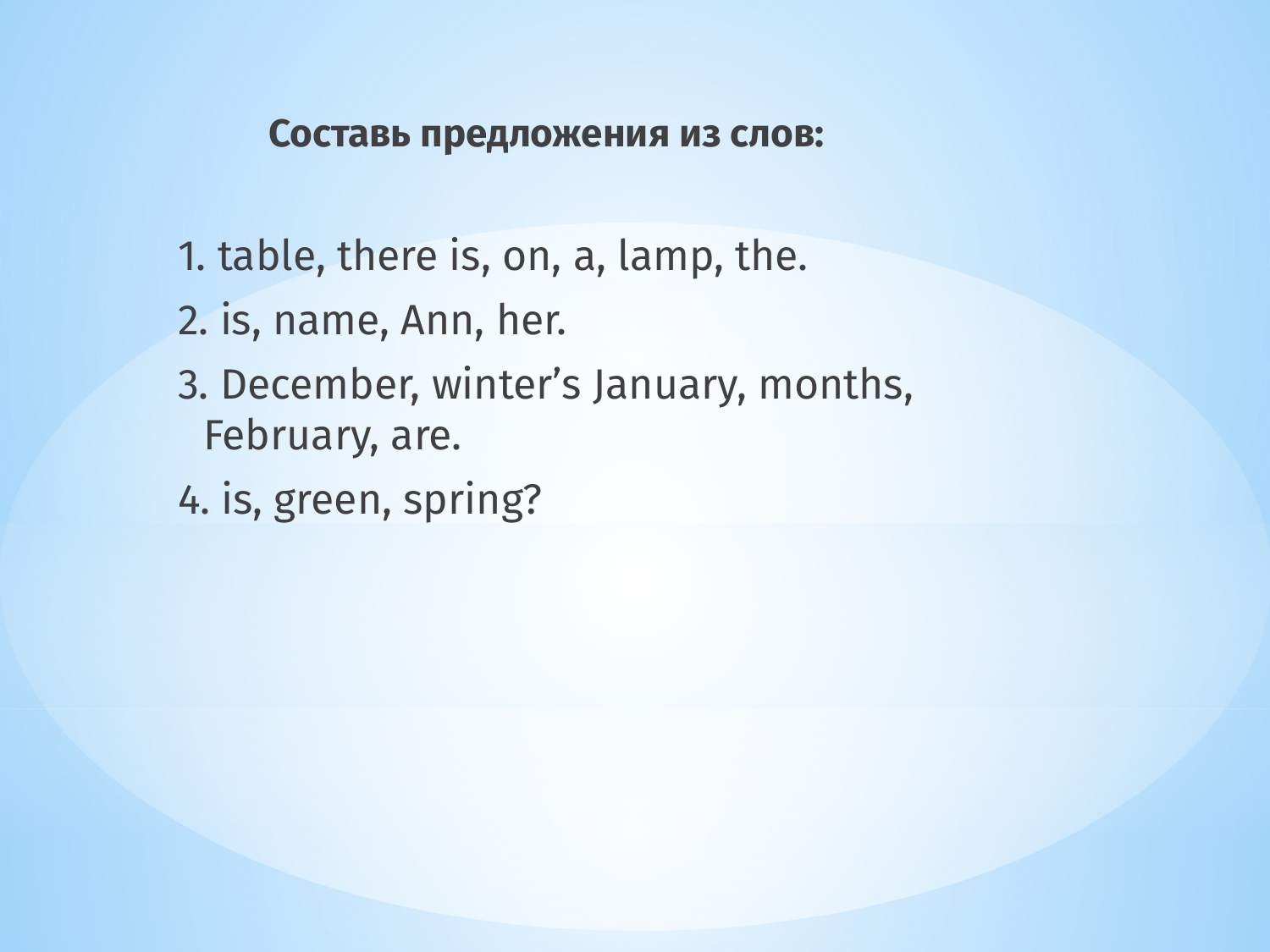

Составь предложения из слов:

1. table, there is, on, a, lamp, the.
2. is, name, Ann, her.
3. December, winter’s January, months, February, are.
4. is, green, spring?
#